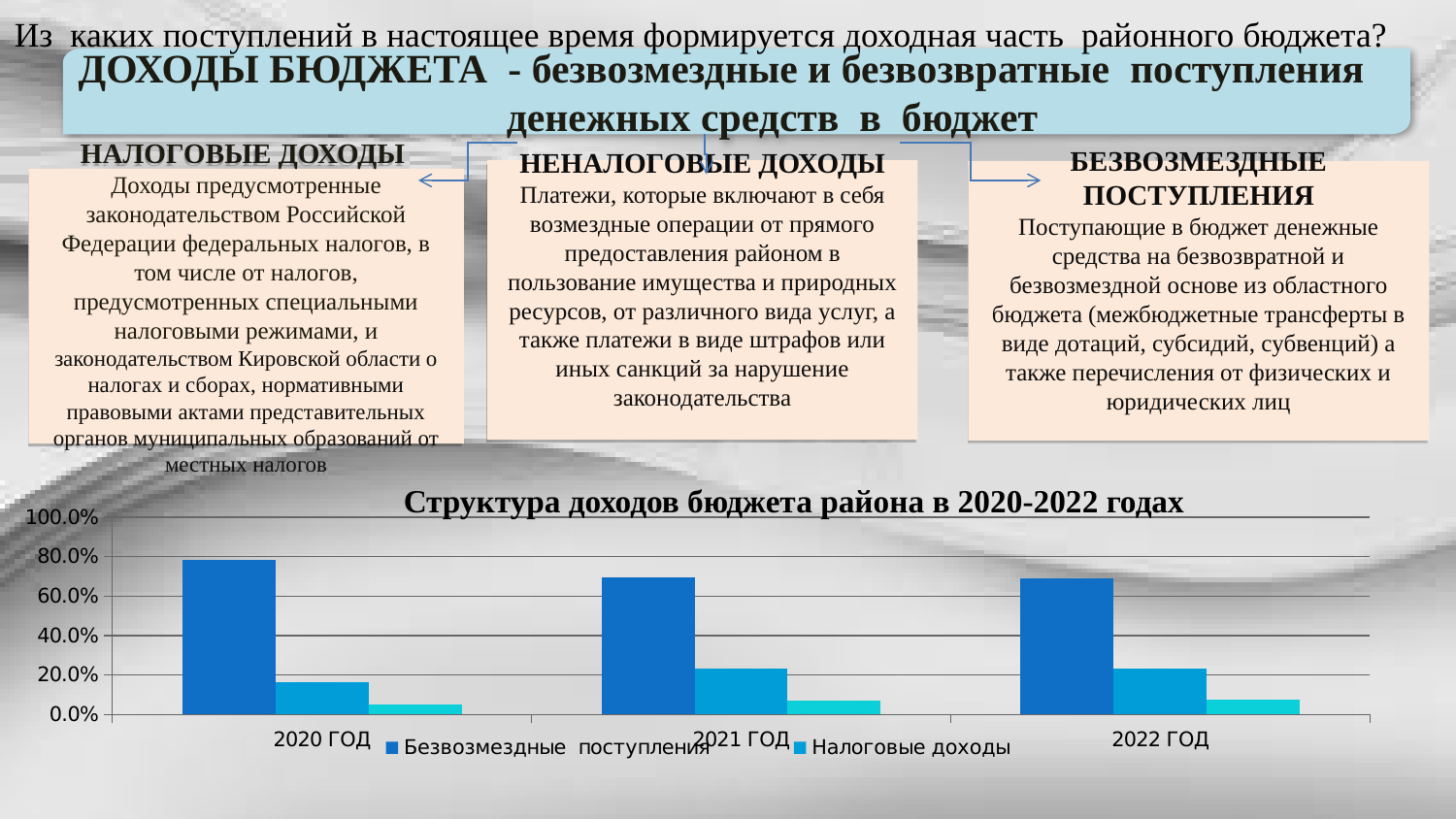

Из  каких поступлений в настоящее время формируется доходная часть  районного бюджета?

ДОХОДЫ БЮДЖЕТА  - безвозмездные и безвозвратные  поступления           денежных средств  в  бюджет

НЕНАЛОГОВЫЕ ДОХОДЫ
Платежи, которые включают в себя возмездные операции от прямого предоставления районом в пользование имущества и природных ресурсов, от различного вида услуг, а также платежи в виде штрафов или иных санкций за нарушение законодательства

БЕЗВОЗМЕЗДНЫЕ ПОСТУПЛЕНИЯ
Поступающие в бюджет денежные средства на безвозвратной и безвозмездной основе из областного бюджета (межбюджетные трансферты в виде дотаций, субсидий, субвенций) а также перечисления от физических и юридических лиц

НАЛОГОВЫЕ ДОХОДЫ  Доходы предусмотренные законодательством Российской Федерации федеральных налогов, в том числе от налогов, предусмотренных специальными налоговыми режимами, и законодательством Кировской области о налогах и сборах, нормативными правовыми актами представительных органов муниципальных образований от местных налогов

                                   Структура доходов бюджета района в 2020-2022 годах

### Chart

| Category | Безвозмездные  поступления | Налоговые доходы | Неналоговые доходы |
|---|---|---|---|
| 2020 ГОД | 0.785 | 0.165 | 0.05 |
| 2021 ГОД | 0.695 | 0.233 | 0.072 |
| 2022 ГОД | 0.692 | 0.234 | 0.074 |